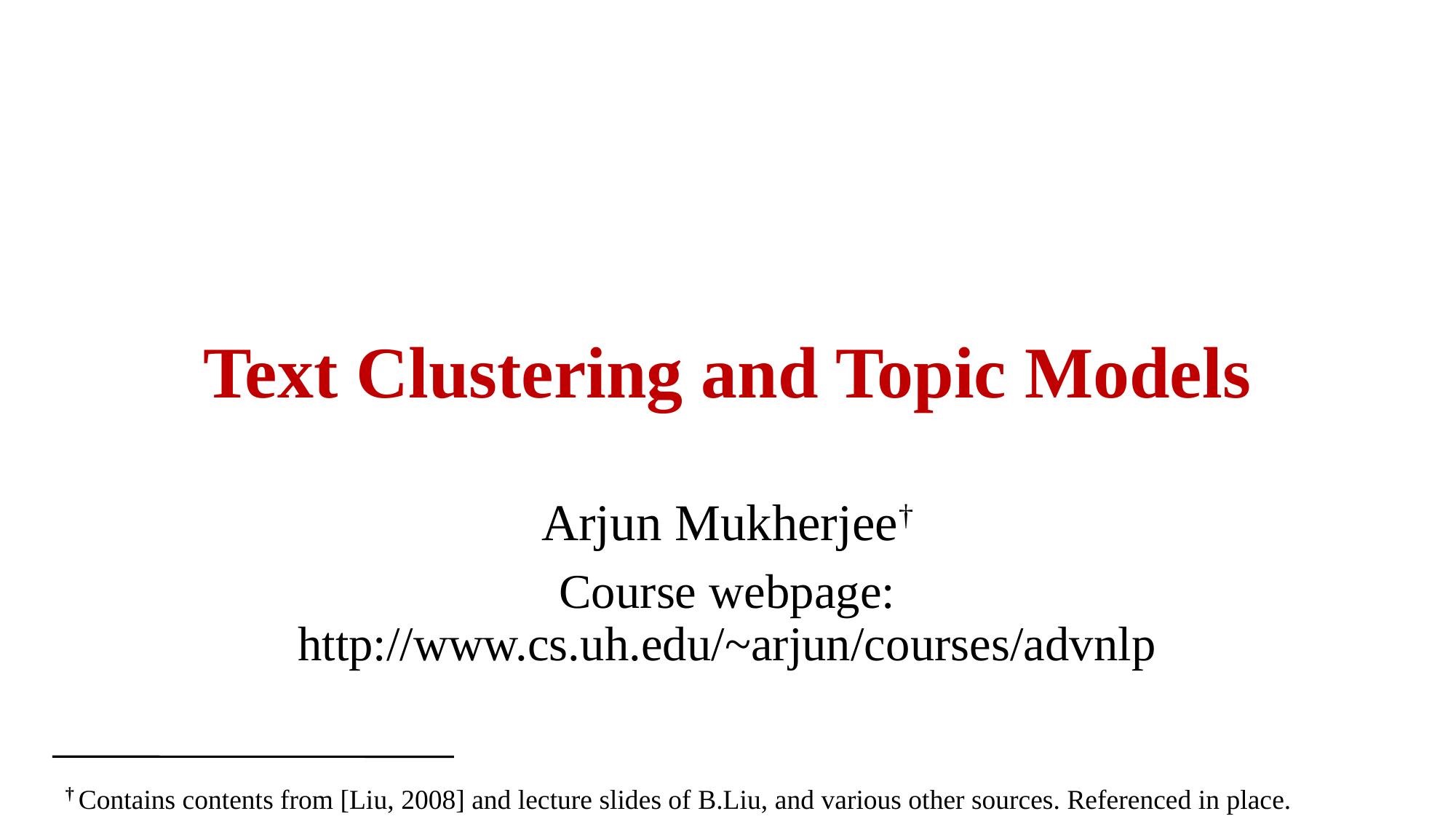

# Text Clustering and Topic Models
Arjun Mukherjee†
Course webpage: http://www.cs.uh.edu/~arjun/courses/advnlp

† Contains contents from [Liu, 2008] and lecture slides of B.Liu, and various other sources. Referenced in place.